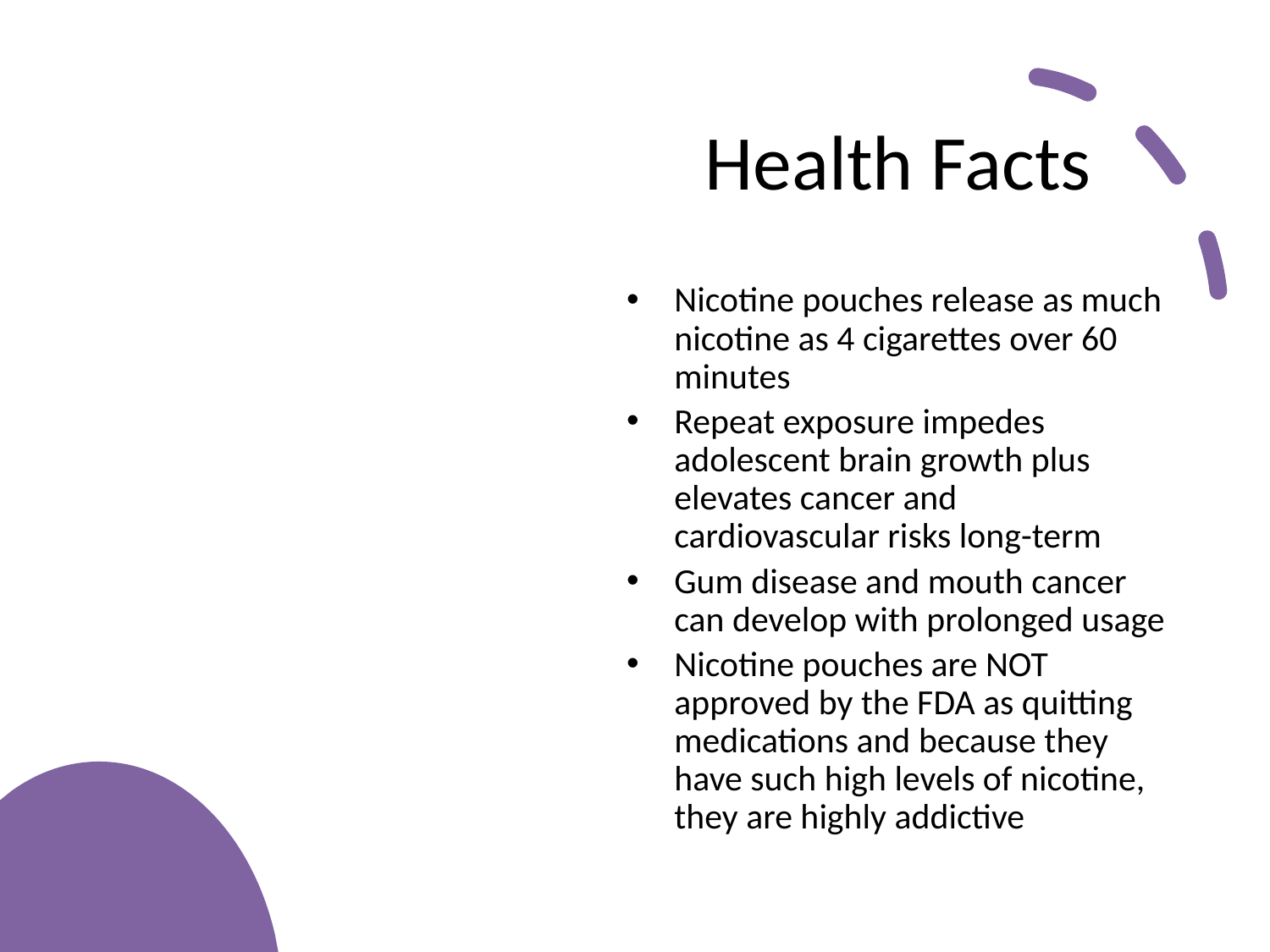

# Health Facts

Nicotine pouches release as much nicotine as 4 cigarettes over 60 minutes
Repeat exposure impedes adolescent brain growth plus elevates cancer and cardiovascular risks long-term
Gum disease and mouth cancer can develop with prolonged usage
Nicotine pouches are NOT approved by the FDA as quitting medications and because they have such high levels of nicotine, they are highly addictive